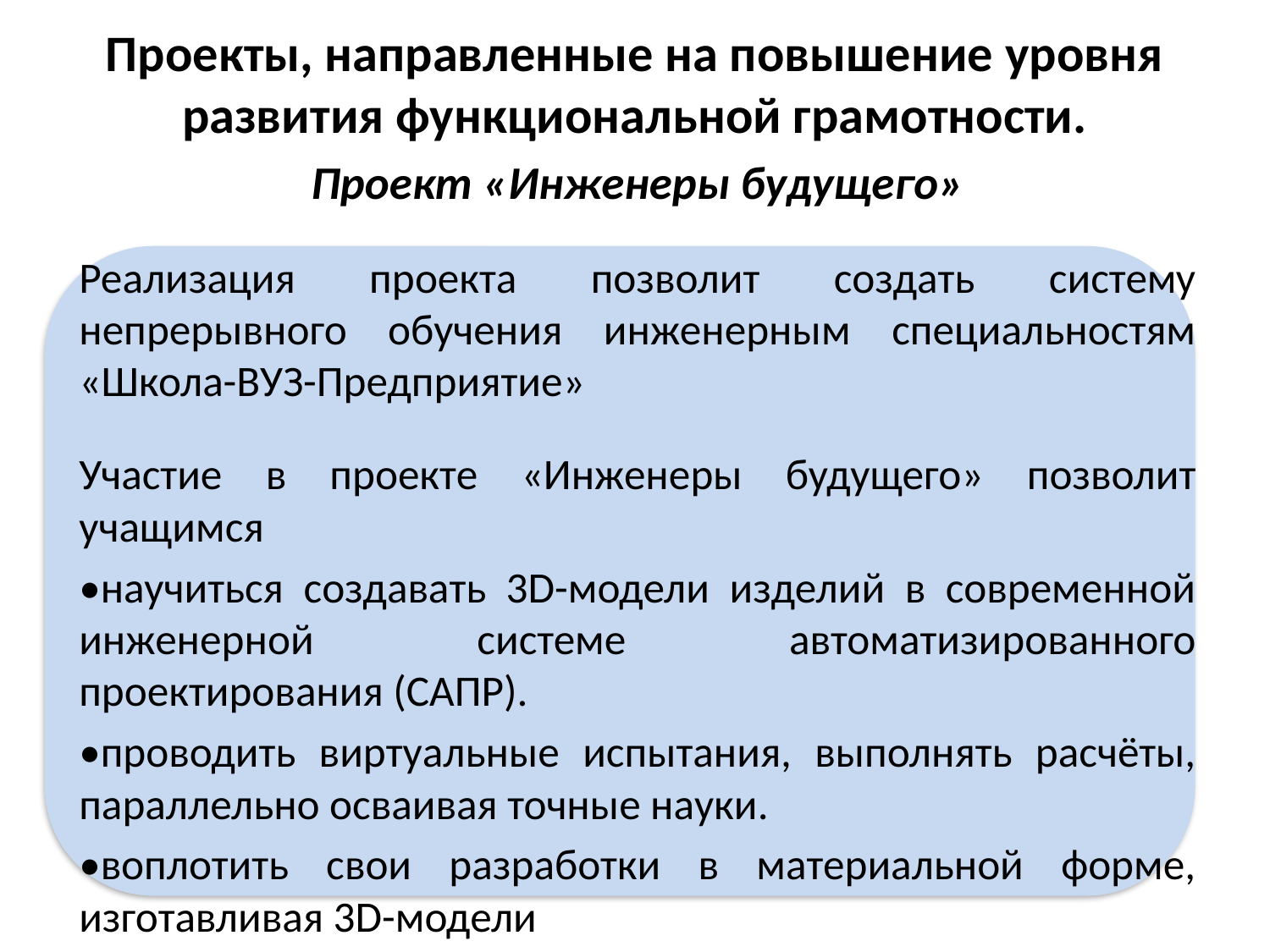

Проекты, направленные на повышение уровня развития функциональной грамотности.
Проект «Инженеры будущего»

Реализация проекта позволит создать систему непрерывного обучения инженерным специальностям «Школа-ВУЗ-Предприятие»

Участие в проекте «Инженеры будущего» позволит учащимся
•научиться создавать 3D-модели изделий в современной инженерной системе автоматизированного проектирования (САПР).
•проводить виртуальные испытания, выполнять расчёты, параллельно осваивая точные науки.
•воплотить свои разработки в материальной форме, изготавливая 3D-модели